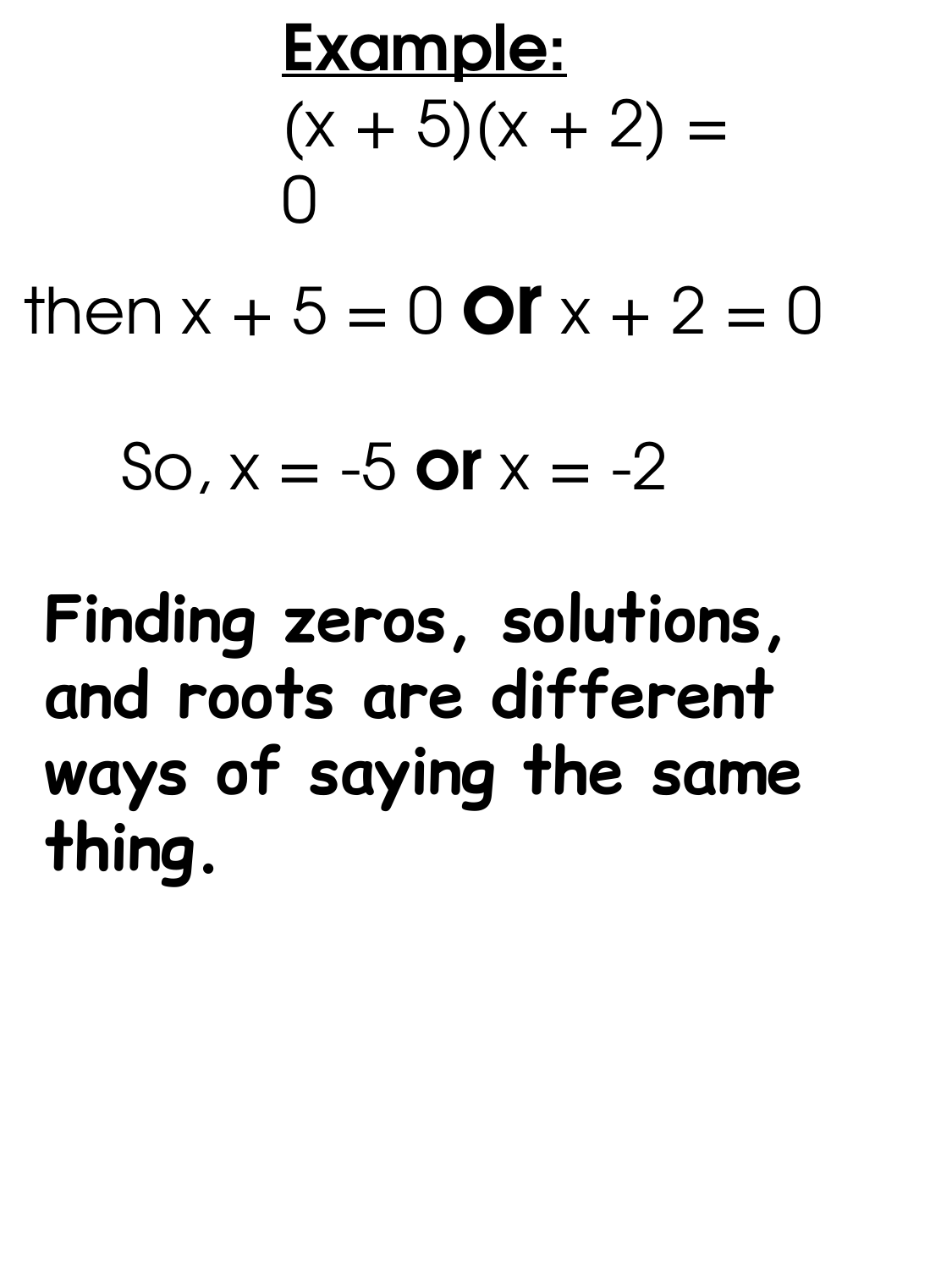

# Example: (x + 5)(x + 2) = 0
then x + 5 = 0 or x + 2 = 0
So, x = -5 or x = -2
Finding zeros, solutions, and roots are different ways of saying the same thing.